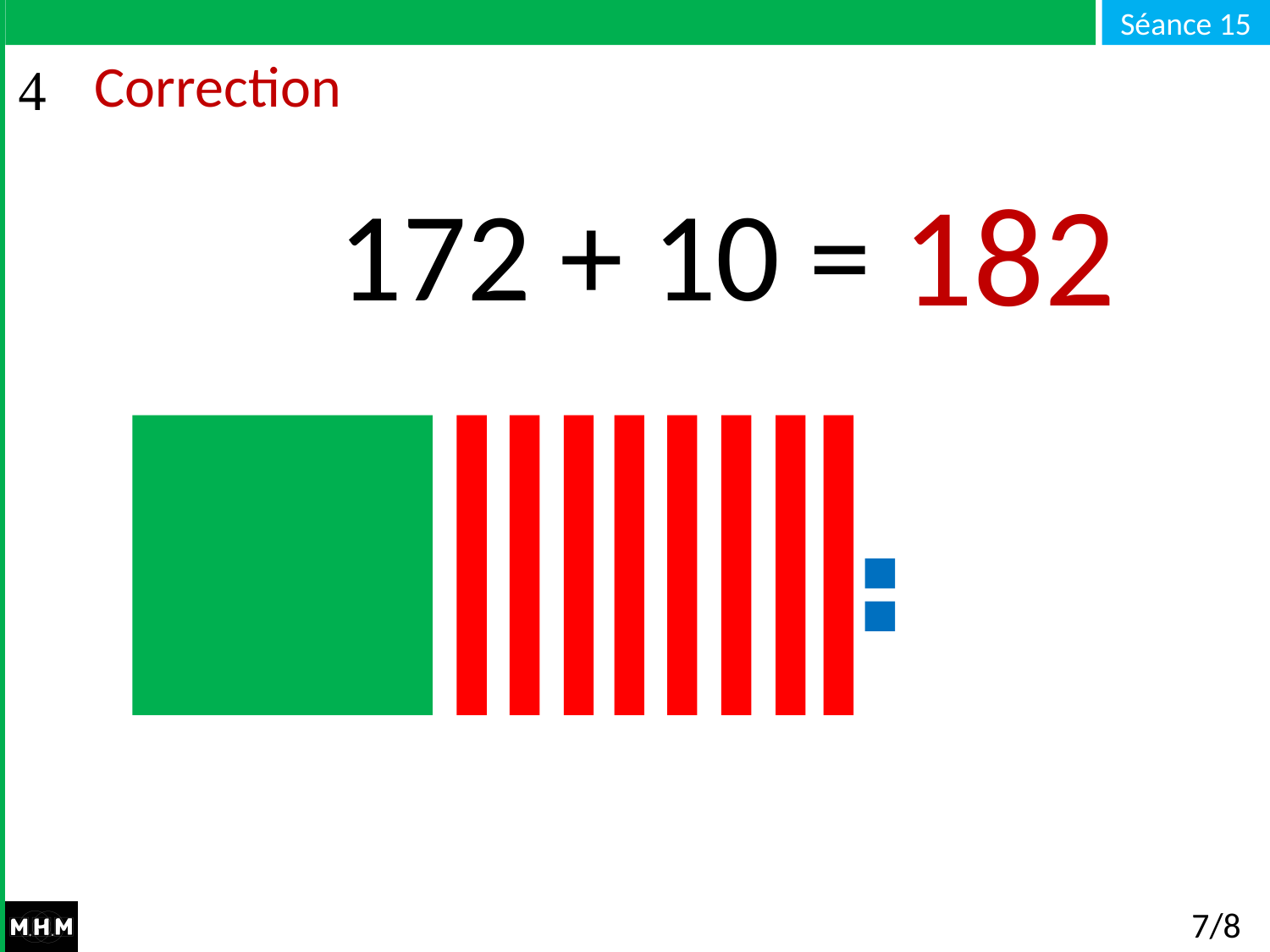

# Correction
182
172 + 10 = …

7/8